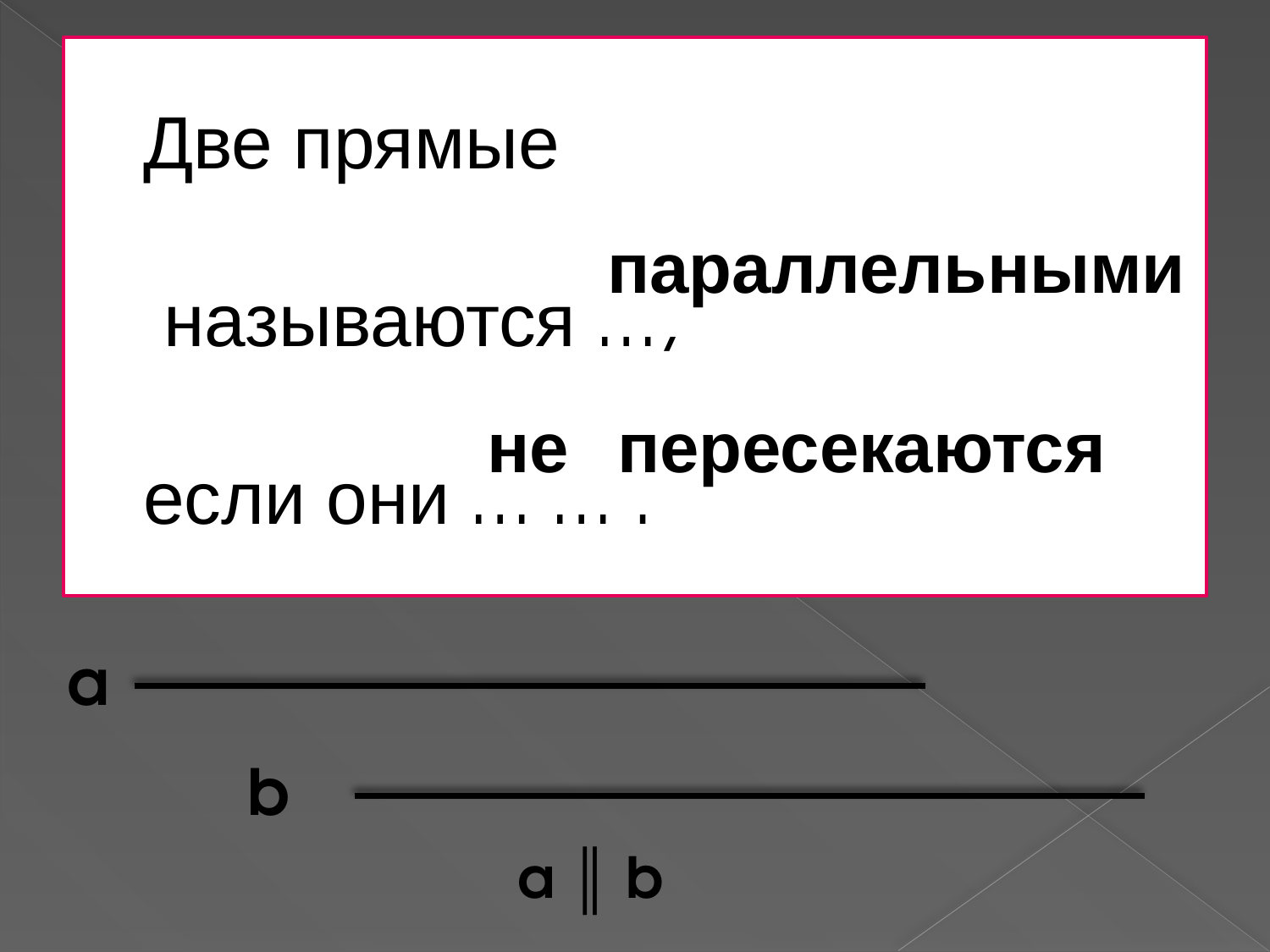

# Две прямые называются …, если они … … .
параллельными
не
пересекаются
a
b
a ║ b